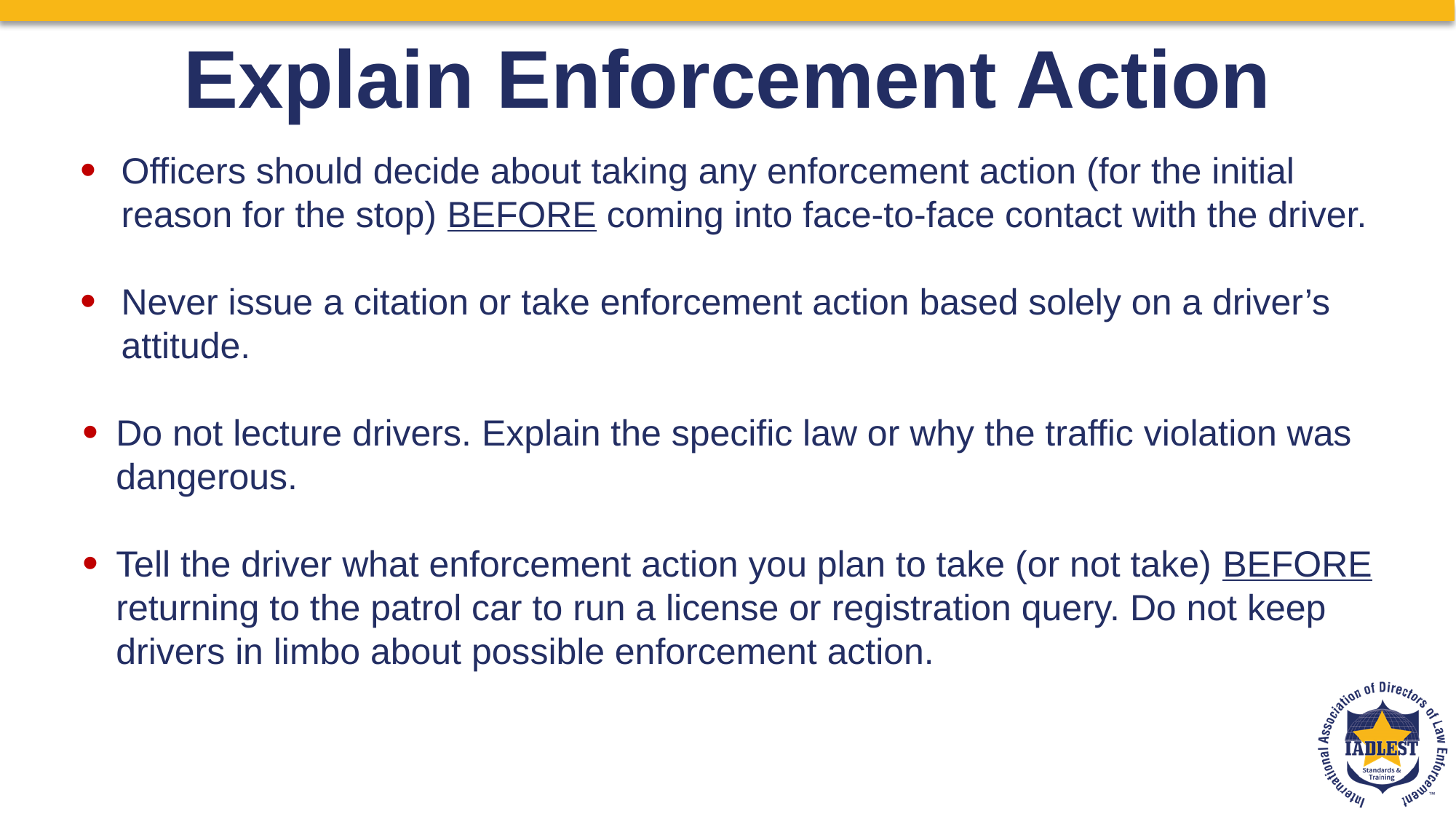

Explain Enforcement Action
Officers should decide about taking any enforcement action (for the initial reason for the stop) BEFORE coming into face-to-face contact with the driver.

Never issue a citation or take enforcement action based solely on a driver’s attitude.

Do not lecture drivers. Explain the specific law or why the traffic violation was dangerous.

Tell the driver what enforcement action you plan to take (or not take) BEFORE returning to the patrol car to run a license or registration query. Do not keep drivers in limbo about possible enforcement action.